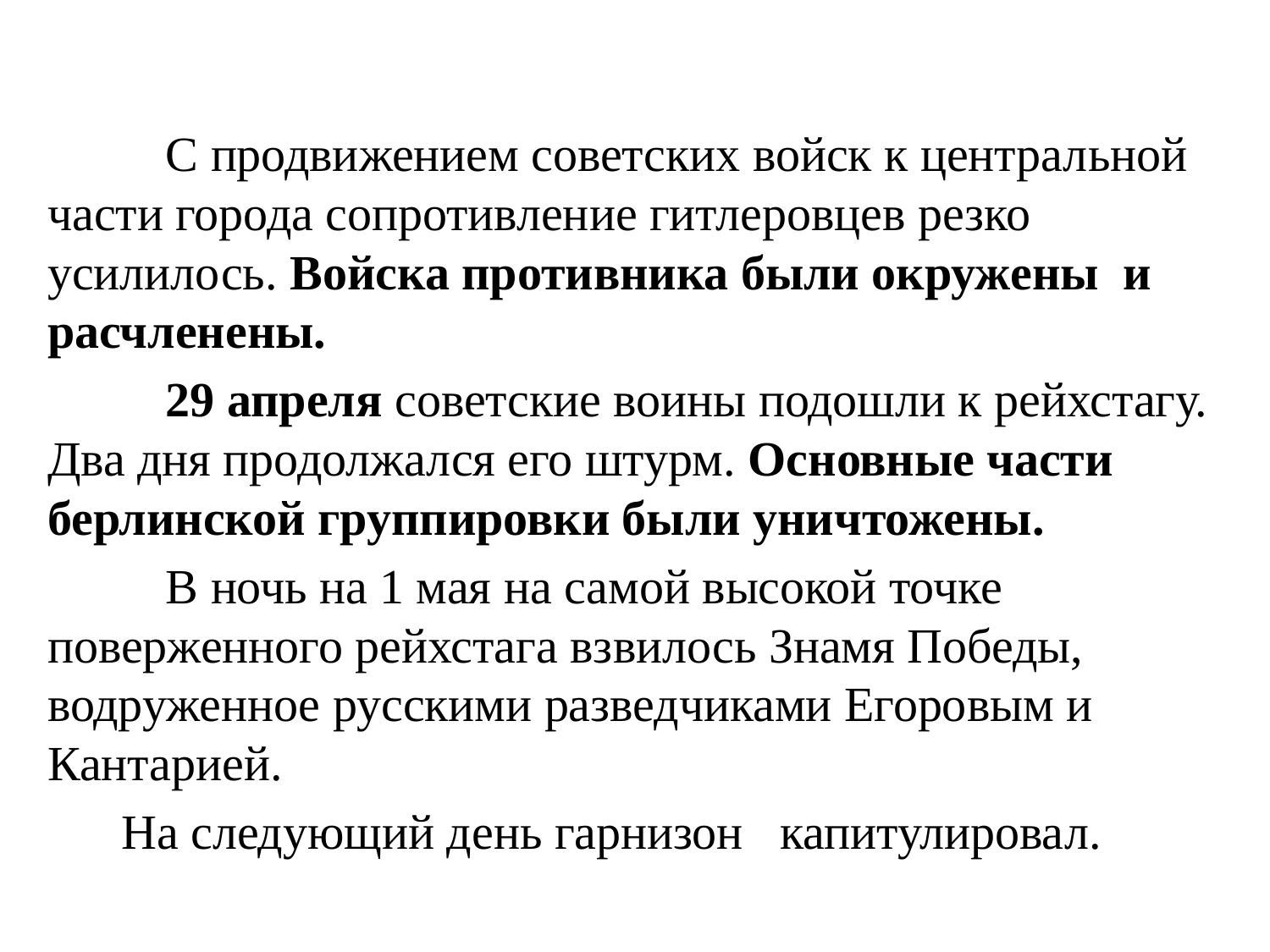

#
	С продвижением советских войск к центральной части города сопротивление гитлеровцев резко усилилось. Войска противника были окружены  и расчленены.
	29 апреля советские воины подошли к рейхстагу. Два дня продолжался его штурм. Основные части берлинской группировки были уничтожены.
	В ночь на 1 мая на самой высокой точке поверженного рейхстага взвилось Знамя Победы, водруженное русскими разведчиками Егоровым и Кантарией.
      На следующий день гарнизон   капитулировал.